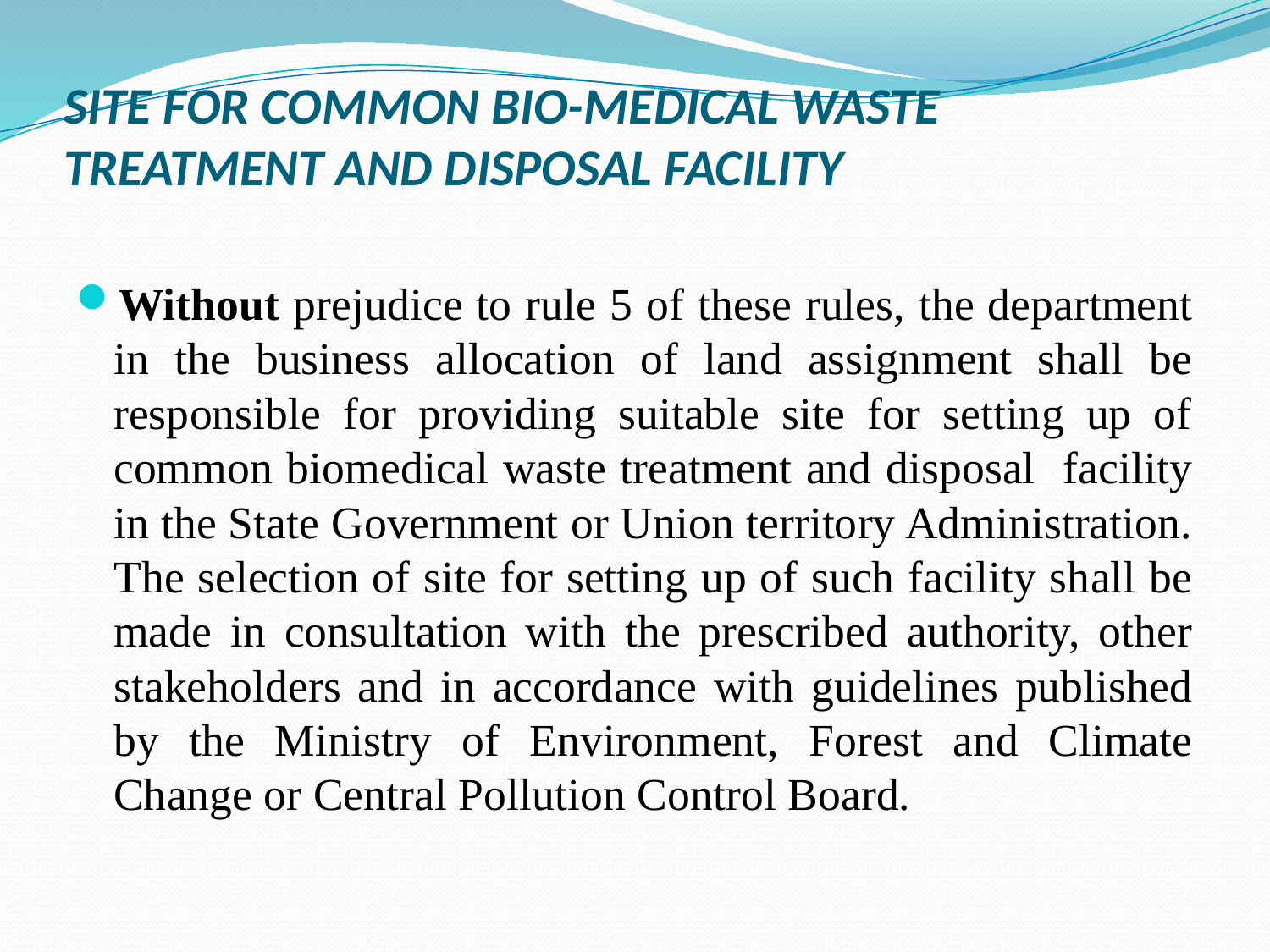

# SITE FOR COMMON BIO-MEDICAL WASTE TREATMENT AND DISPOSAL FACILITY
Without prejudice to rule 5 of these rules, the department in the business allocation of land assignment shall be responsible for providing suitable site for setting up of common biomedical waste treatment and disposal  facility in the State Government or Union territory Administration. The selection of site for setting up of such facility shall be made in consultation with the prescribed authority, other stakeholders and in accordance with guidelines published by the Ministry of Environment, Forest and Climate Change or Central Pollution Control Board.